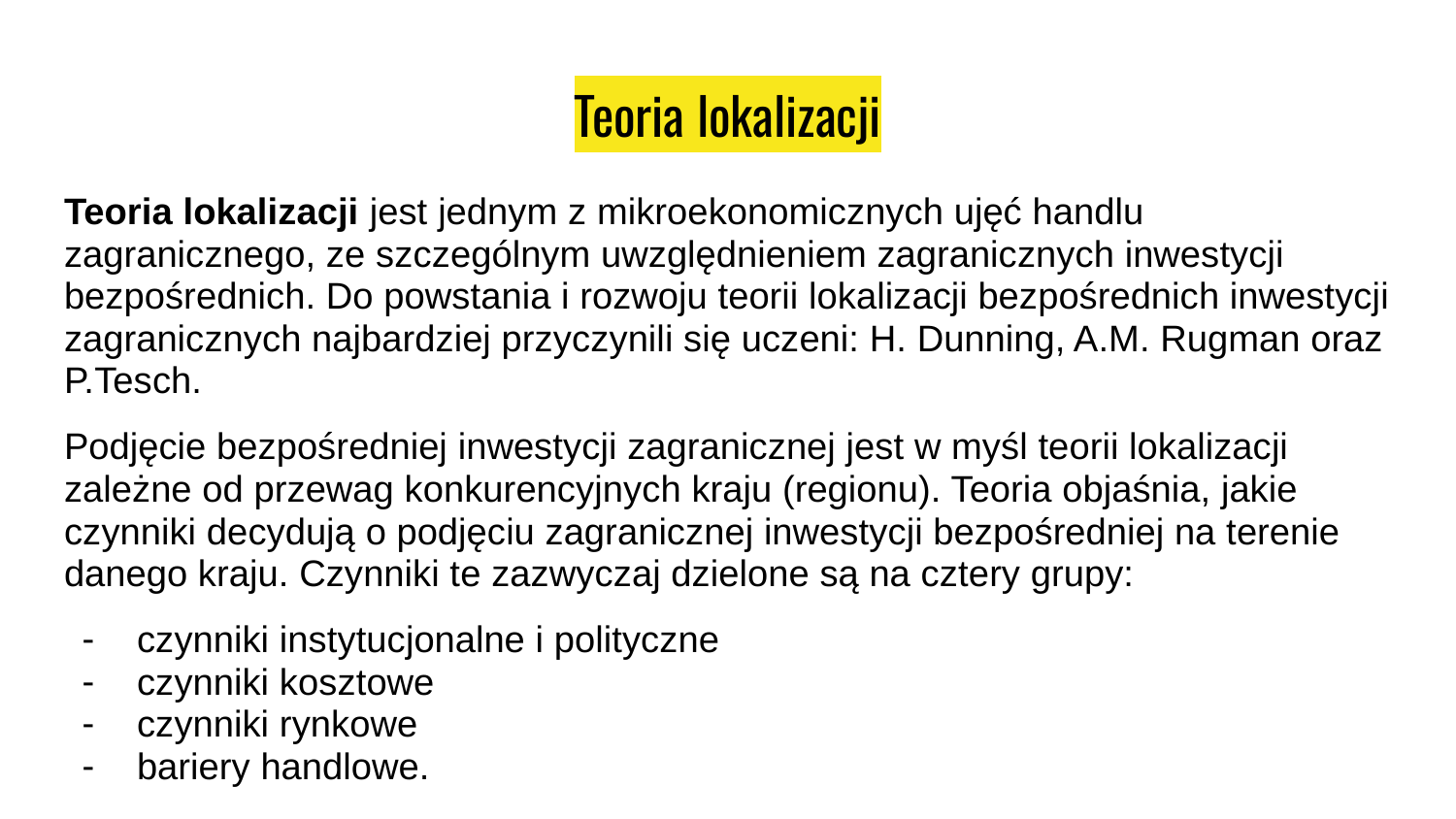

# Teoria lokalizacji

Teoria lokalizacji jest jednym z mikroekonomicznych ujęć handlu zagranicznego, ze szczególnym uwzględnieniem zagranicznych inwestycji bezpośrednich. Do powstania i rozwoju teorii lokalizacji bezpośrednich inwestycji zagranicznych najbardziej przyczynili się uczeni: H. Dunning, A.M. Rugman oraz P.Tesch.
Podjęcie bezpośredniej inwestycji zagranicznej jest w myśl teorii lokalizacji zależne od przewag konkurencyjnych kraju (regionu). Teoria objaśnia, jakie czynniki decydują o podjęciu zagranicznej inwestycji bezpośredniej na terenie danego kraju. Czynniki te zazwyczaj dzielone są na cztery grupy:
czynniki instytucjonalne i polityczne
czynniki kosztowe
czynniki rynkowe
bariery handlowe.